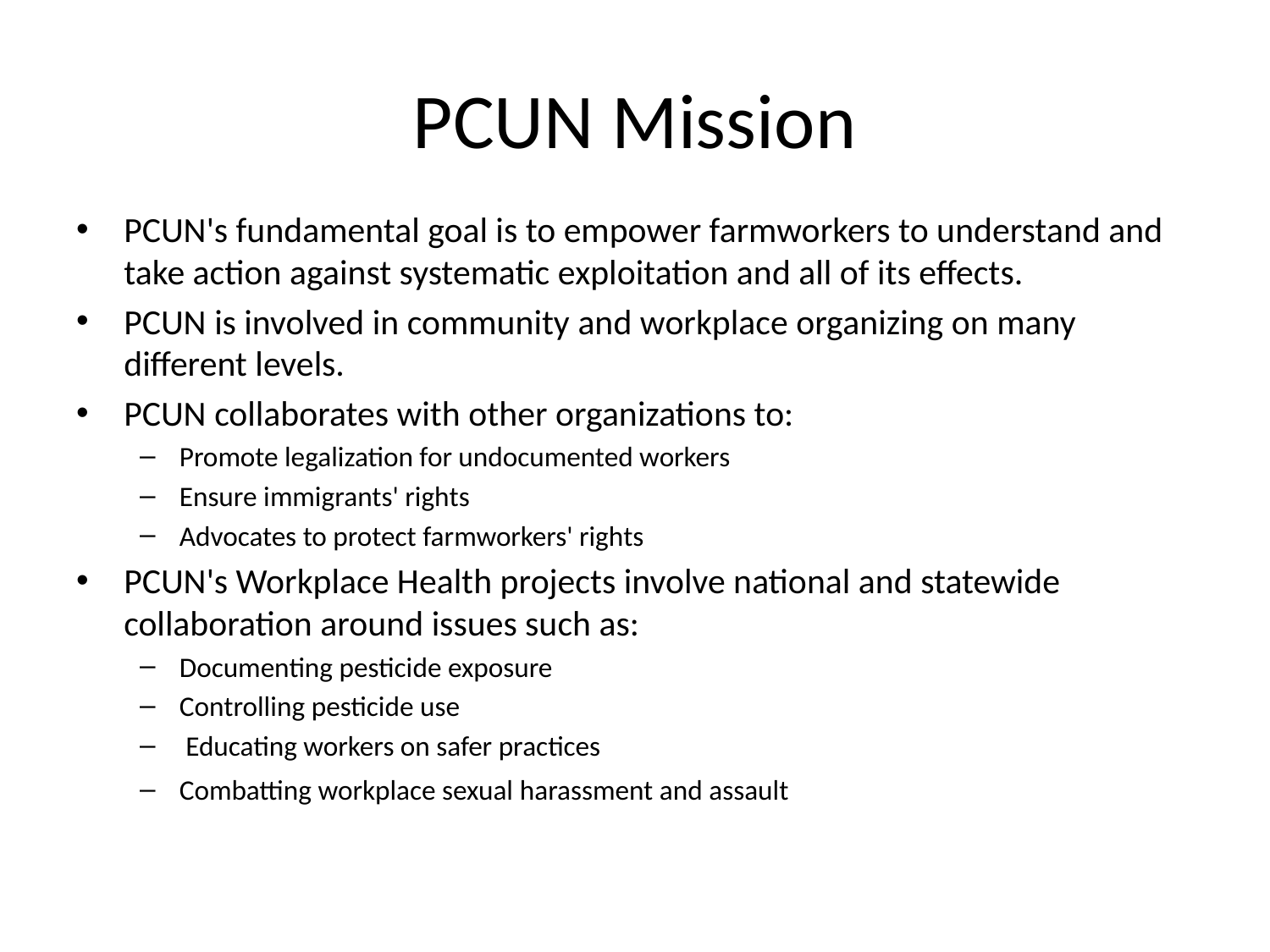

# PCUN Mission
PCUN's fundamental goal is to empower farmworkers to understand and take action against systematic exploitation and all of its effects.
PCUN is involved in community and workplace organizing on many different levels.
PCUN collaborates with other organizations to:
Promote legalization for undocumented workers
Ensure immigrants' rights
Advocates to protect farmworkers' rights
PCUN's Workplace Health projects involve national and statewide collaboration around issues such as:
Documenting pesticide exposure
Controlling pesticide use
 Educating workers on safer practices
Combatting workplace sexual harassment and assault